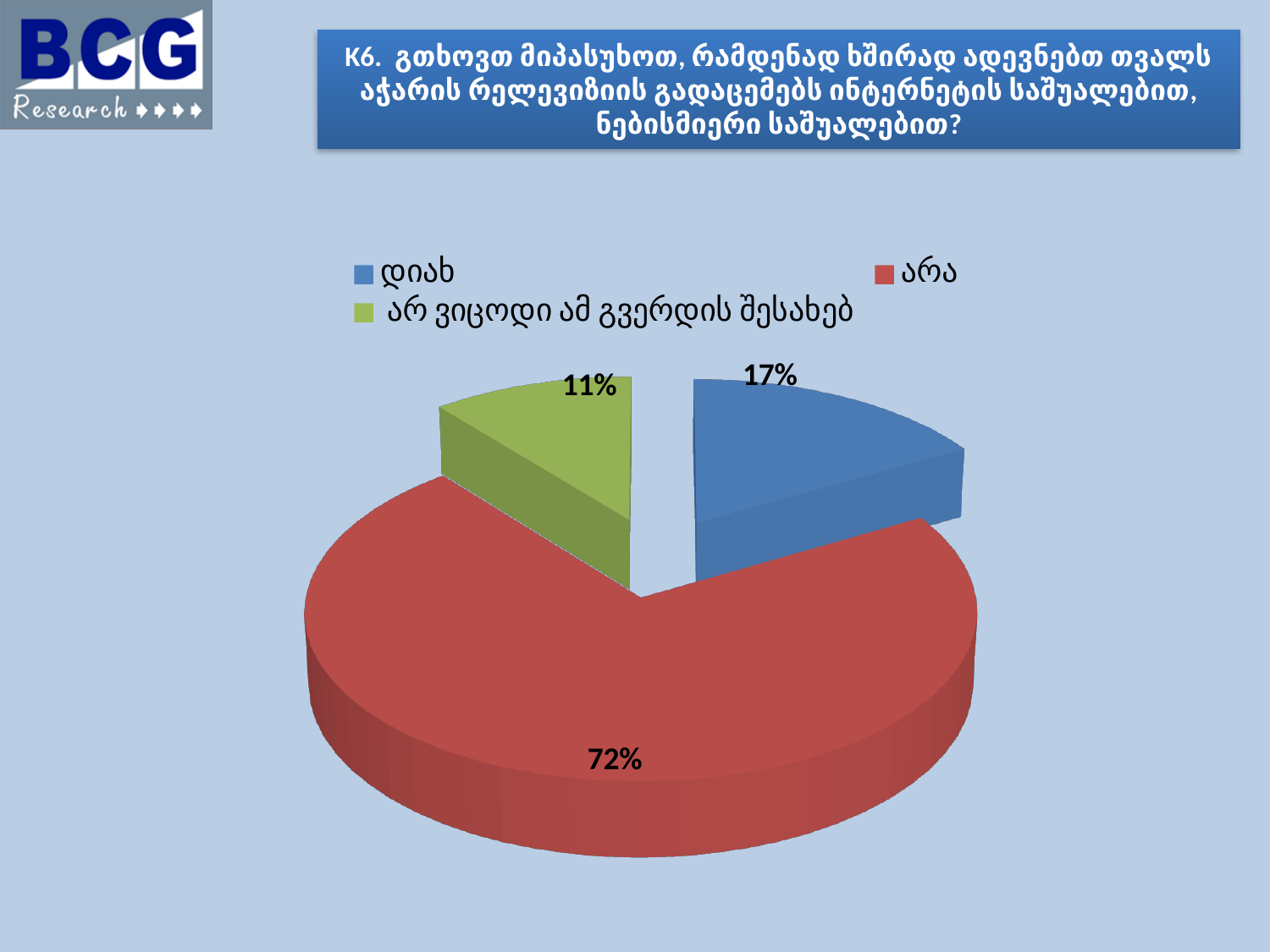

K6.  გთხოვთ მიპასუხოთ, რამდენად ხშირად ადევნებთ თვალს აჭარის რელევიზიის გადაცემებს ინტერნეტის საშუალებით, ნებისმიერი საშუალებით?

[unsupported chart]